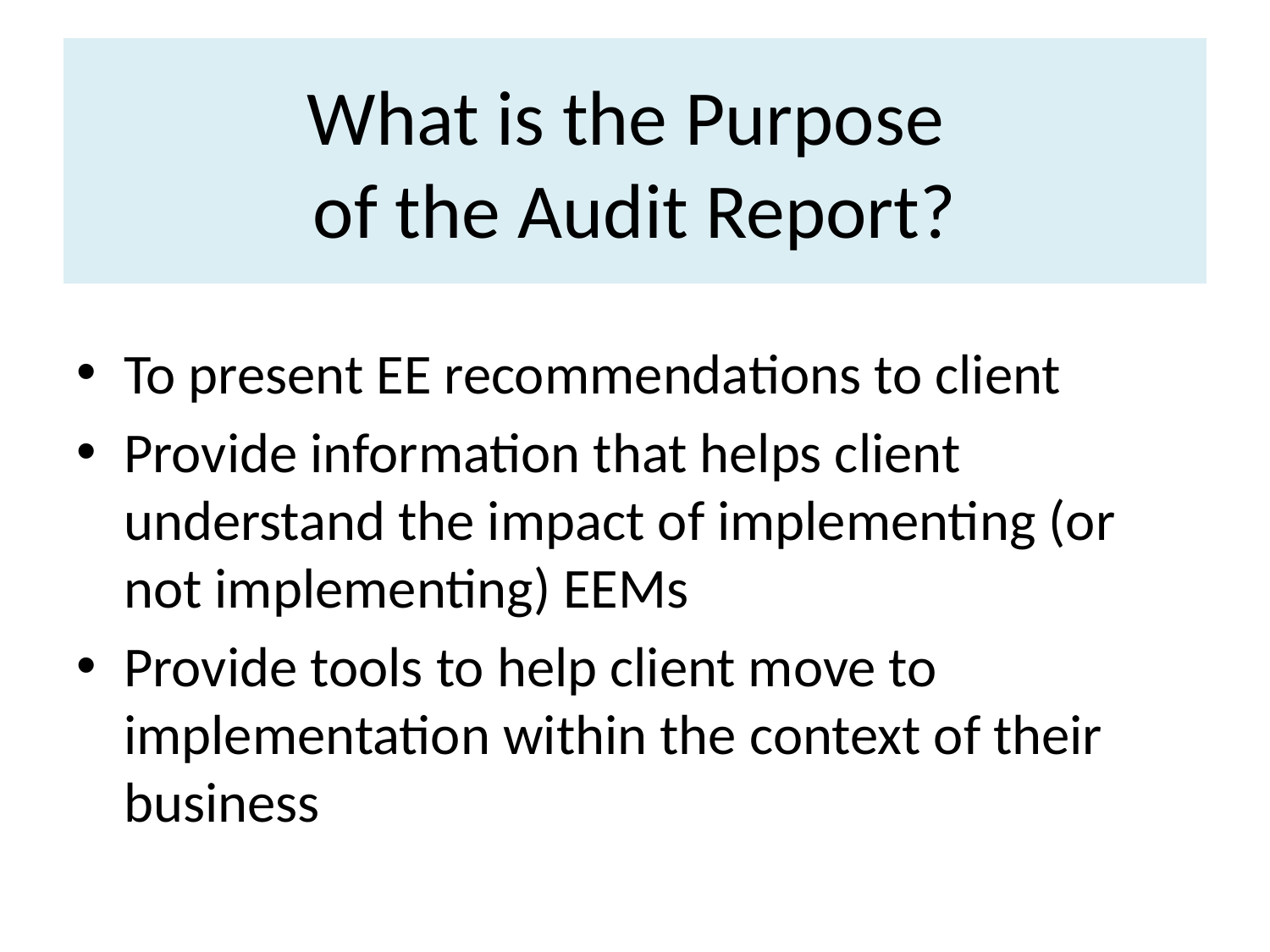

# What is the Purpose of the Audit Report?
To present EE recommendations to client
Provide information that helps client understand the impact of implementing (or not implementing) EEMs
Provide tools to help client move to implementation within the context of their business